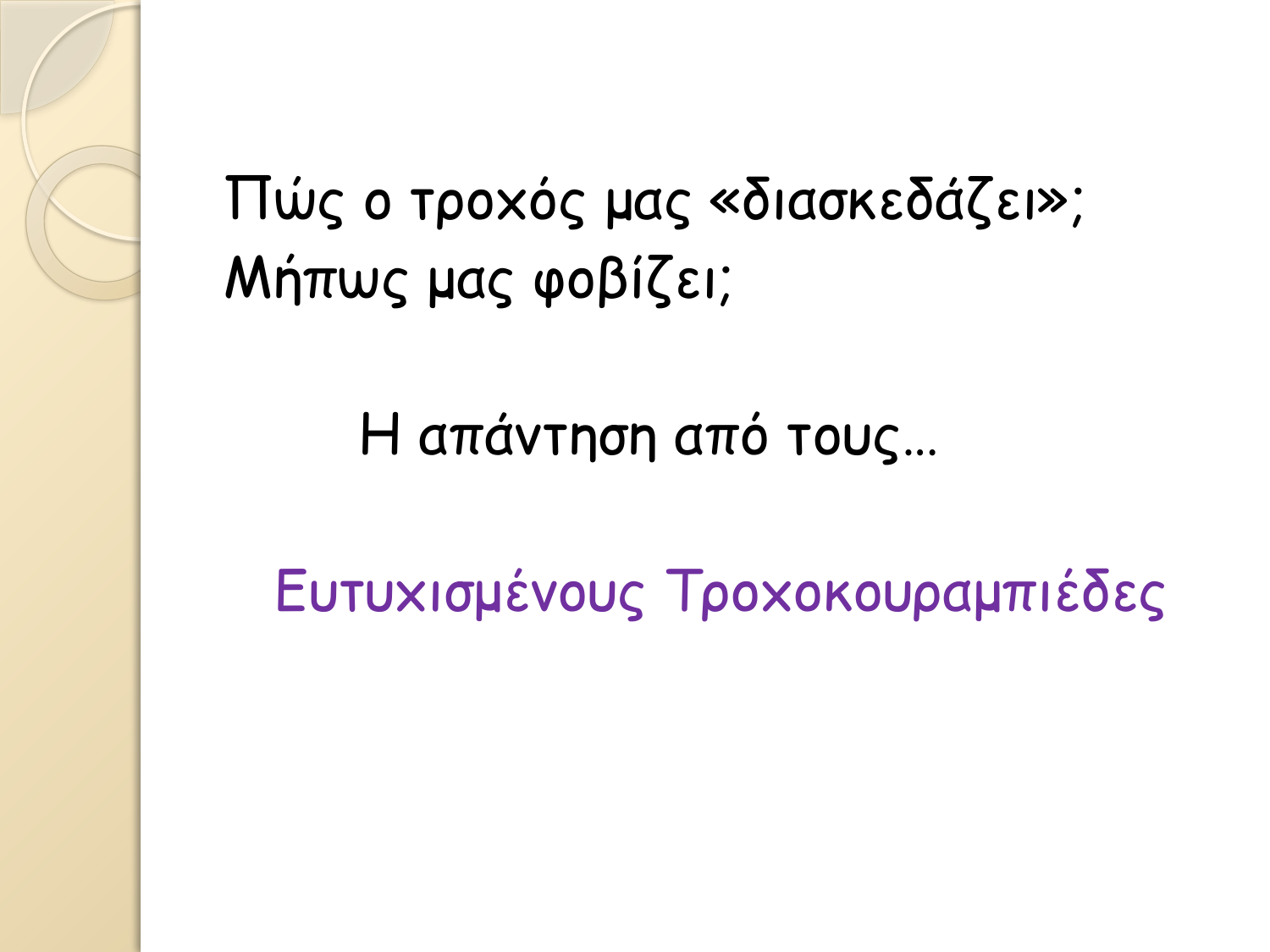

#
Πώς ο τροχός μας «διασκεδάζει»;
Μήπως μας φοβίζει;

        Η απάντηση από τους…

   Ευτυχισμένους Τροχοκουραμπιέδες